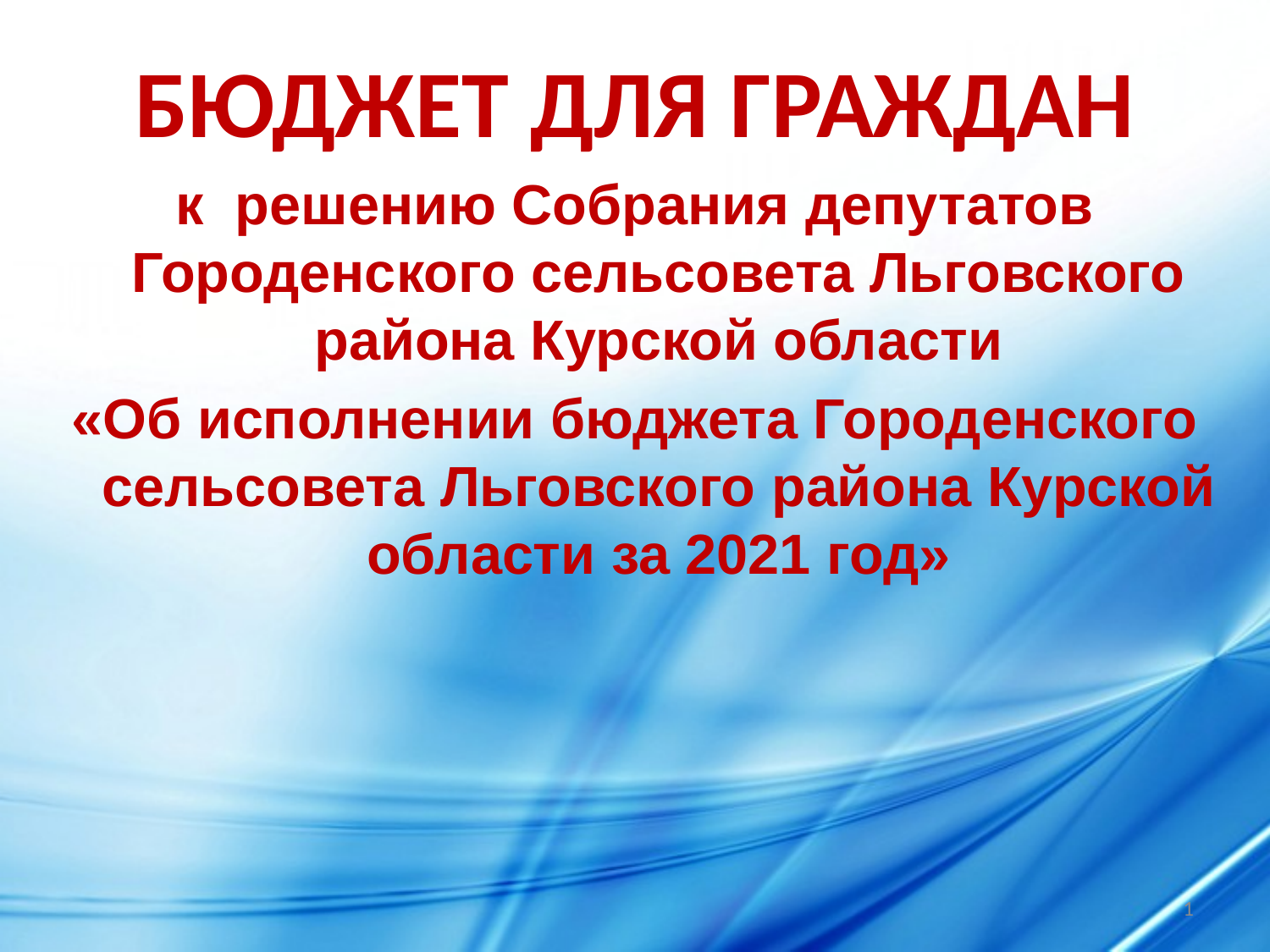

БЮДЖЕТ ДЛЯ ГРАЖДАН
к  решению Собрания депутатов Городенского сельсовета Льговского района Курской области
«Об исполнении бюджета Городенского сельсовета Льговского района Курской области за 2021 год»

1